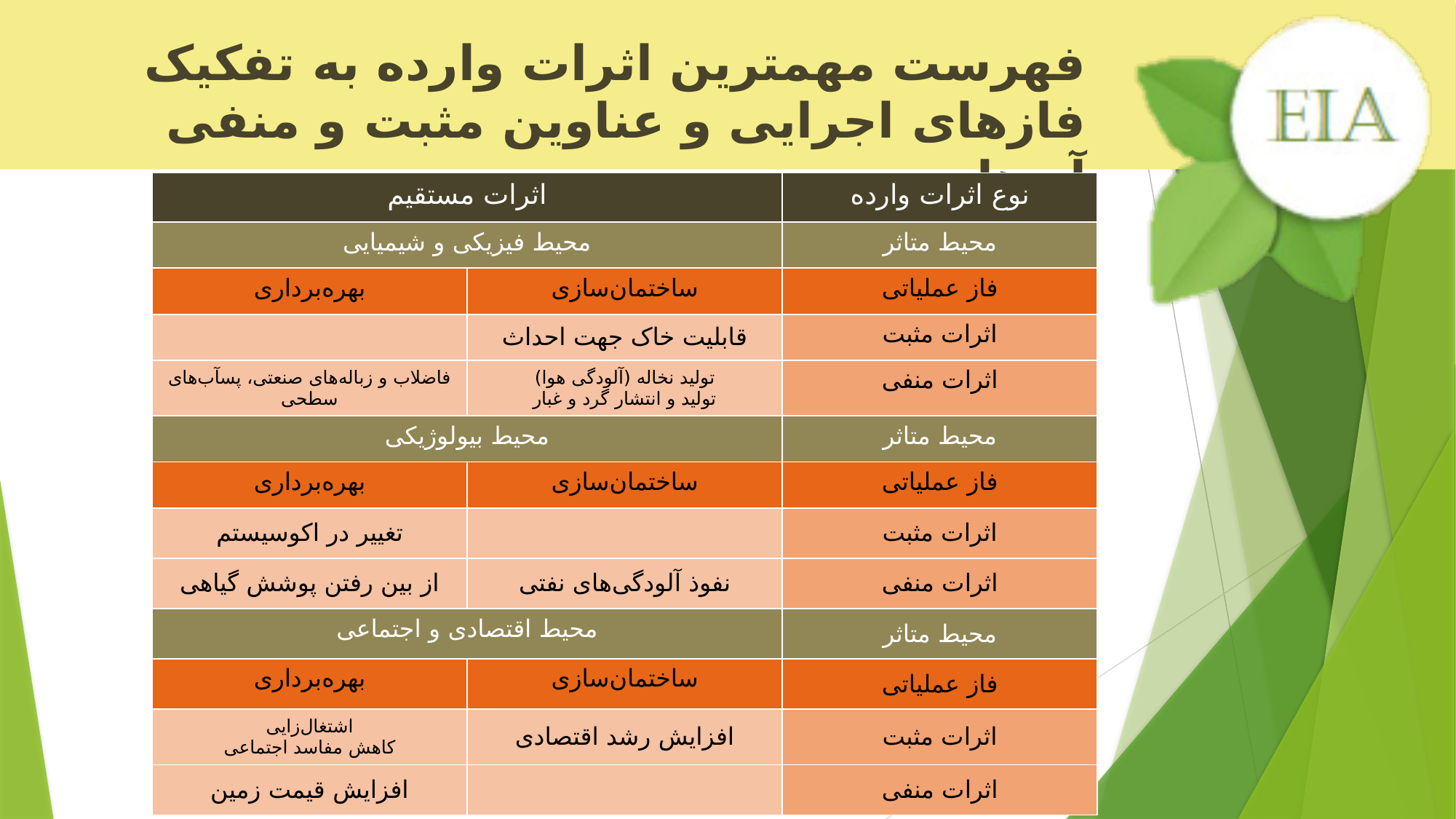

فهرست مهمترین اثرات وارده به تفکیک فازهای اجرایی و عناوین مثبت و منفی آن‌ها
| اثرات مستقیم |  | نوع اثرات وارده |
| --- | --- | --- |
| محیط فیزیکی و شیمیایی |  | محیط متاثر |
| بهره‌برداری | ساختمان‌سازی | فاز عملیاتی |
|  | قابلیت خاک جهت احداث | اثرات مثبت |
| فاضلاب و زباله‌های صنعتی، پسآب‌های سطحی | تولید نخاله (آلودگی هوا) تولید و انتشار گرد و غبار | اثرات منفی |
| محیط بیولوژیکی |  | محیط متاثر |
| بهره‌برداری | ساختمان‌سازی | فاز عملیاتی |
| تغییر در اکوسیستم |  | اثرات مثبت |
| از بین رفتن پوشش گیاهی | نفوذ آلودگی‌های نفتی | اثرات منفی |
| محیط اقتصادی و اجتماعی |  | محیط متاثر |
| بهره‌برداری | ساختمان‌سازی | فاز عملیاتی |
| اشتغال‌زایی کاهش مفاسد اجتماعی | افزایش رشد اقتصادی | اثرات مثبت |
| افزایش قیمت زمین |  | اثرات منفی |